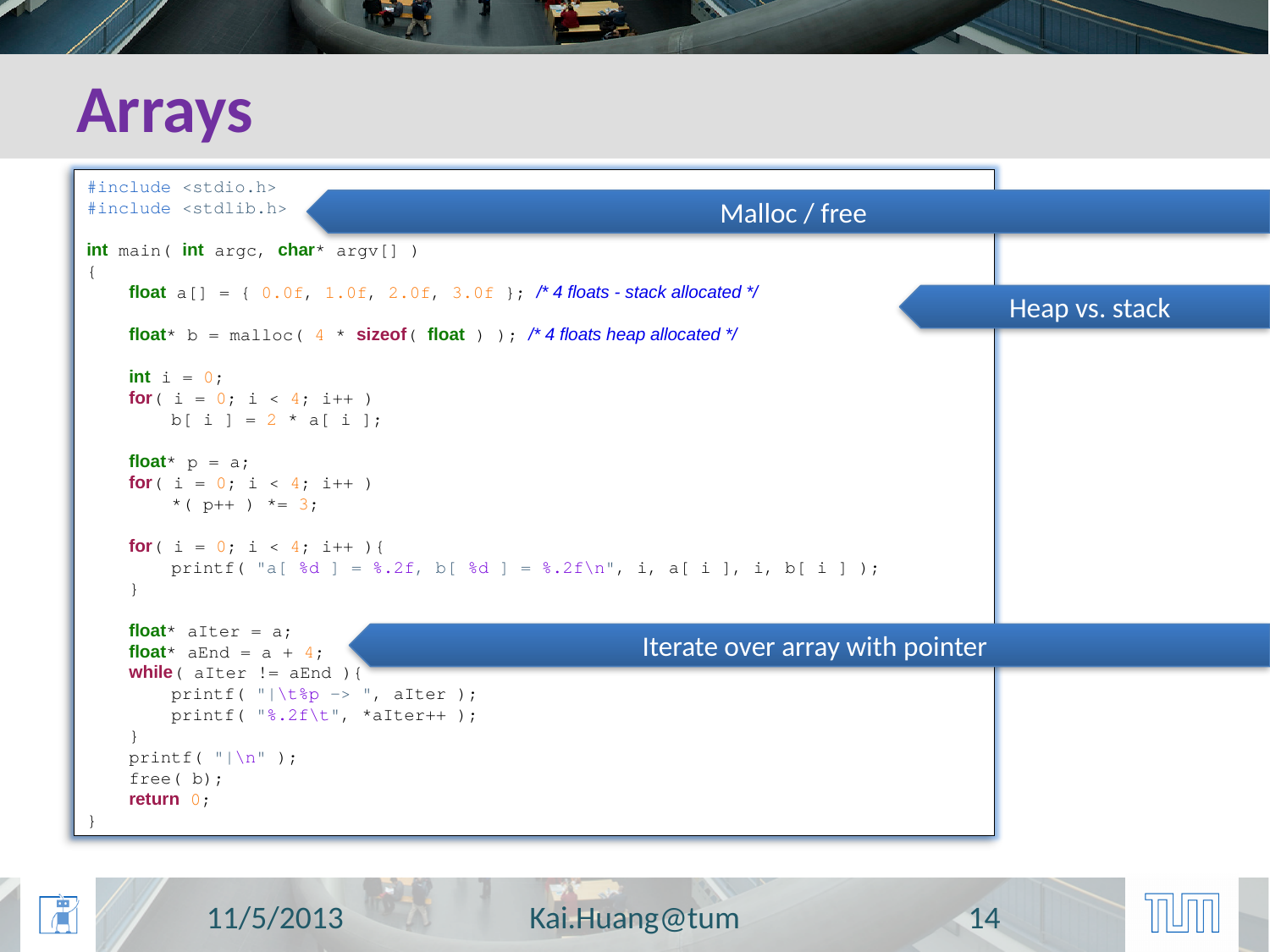

# Arrays
#include <stdio.h>
#include <stdlib.h>

int main( int argc, char* argv[] )
{
    float a[] = { 0.0f, 1.0f, 2.0f, 3.0f }; /* 4 floats - stack allocated */

    float* b = malloc( 4 * sizeof( float ) ); /* 4 floats heap allocated */

    int i = 0;
    for( i = 0; i < 4; i++ )
        b[ i ] = 2 * a[ i ];

    float* p = a;
    for( i = 0; i < 4; i++ )
        *( p++ ) *= 3;

    for( i = 0; i < 4; i++ ){
        printf( "a[ %d ] = %.2f, b[ %d ] = %.2f\n", i, a[ i ], i, b[ i ] );
    }

    float* aIter = a;
    float* aEnd = a + 4;
    while( aIter != aEnd ){
        printf( "|\t%p -> ", aIter );
        printf( "%.2f\t", *aIter++ );
    }
    printf( "|\n" );
    free( b);
    return 0;
}
Malloc / free
Heap vs. stack
Iterate over array with pointer
11/5/2013
Kai.Huang@tum
14